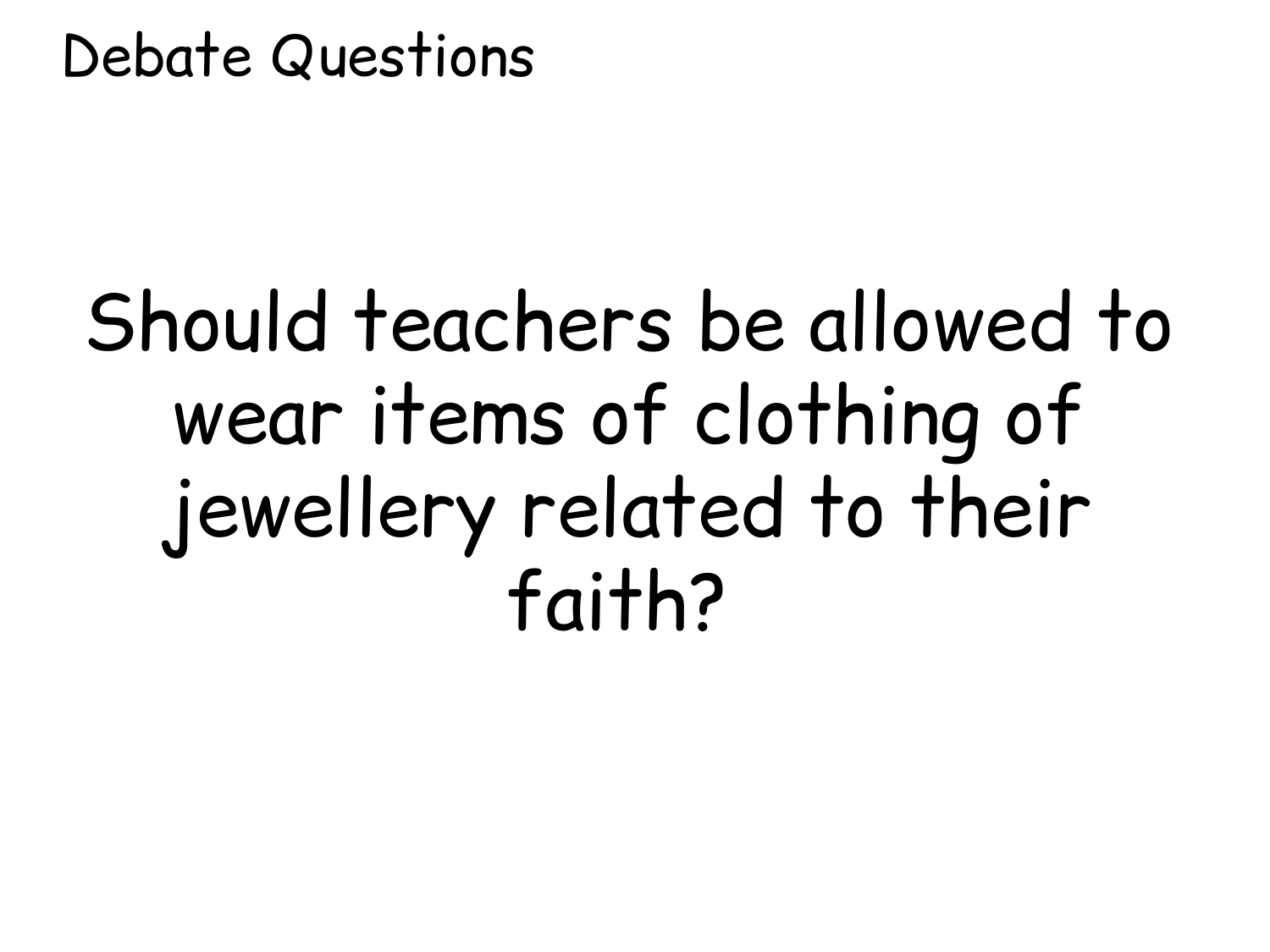

# Debate Questions
Should teachers be allowed to wear items of clothing of jewellery related to their faith?